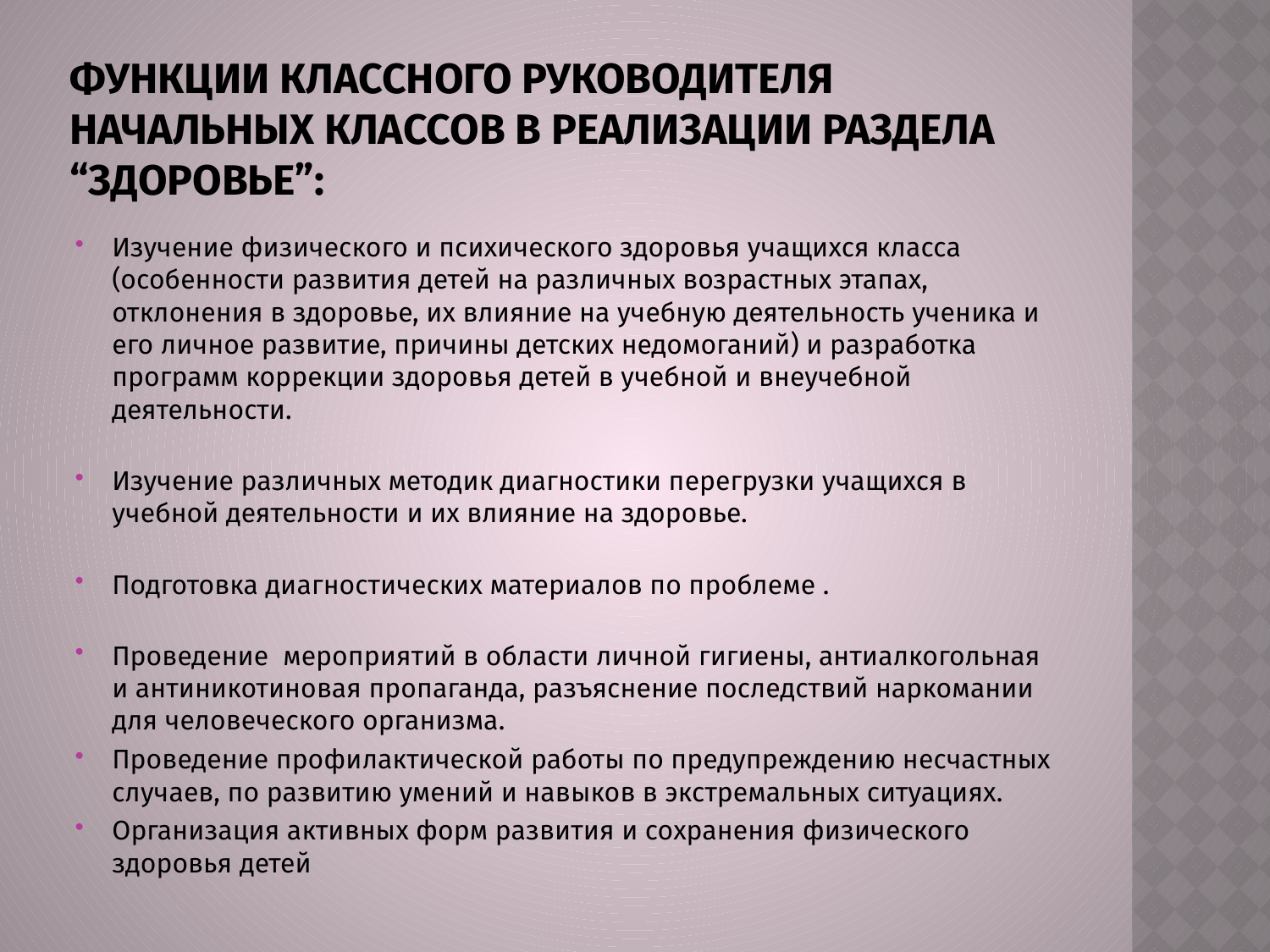

# Функции классного руководителя начальных классов в реализации раздела “Здоровье”:
Изучение физического и психического здоровья учащихся класса (особенности развития детей на различных возрастных этапах, отклонения в здоровье, их влияние на учебную деятельность ученика и его личное развитие, причины детских недомоганий) и разработка программ коррекции здоровья детей в учебной и внеучебной деятельности.
Изучение различных методик диагностики перегрузки учащихся в учебной деятельности и их влияние на здоровье.
Подготовка диагностических материалов по проблеме .
Проведение  мероприятий в области личной гигиены, антиалкогольная и антиникотиновая пропаганда, разъяснение последствий наркомании для человеческого организма.
Проведение профилактической работы по предупреждению несчастных случаев, по развитию умений и навыков в экстремальных ситуациях.
Организация активных форм развития и сохранения физического здоровья детей